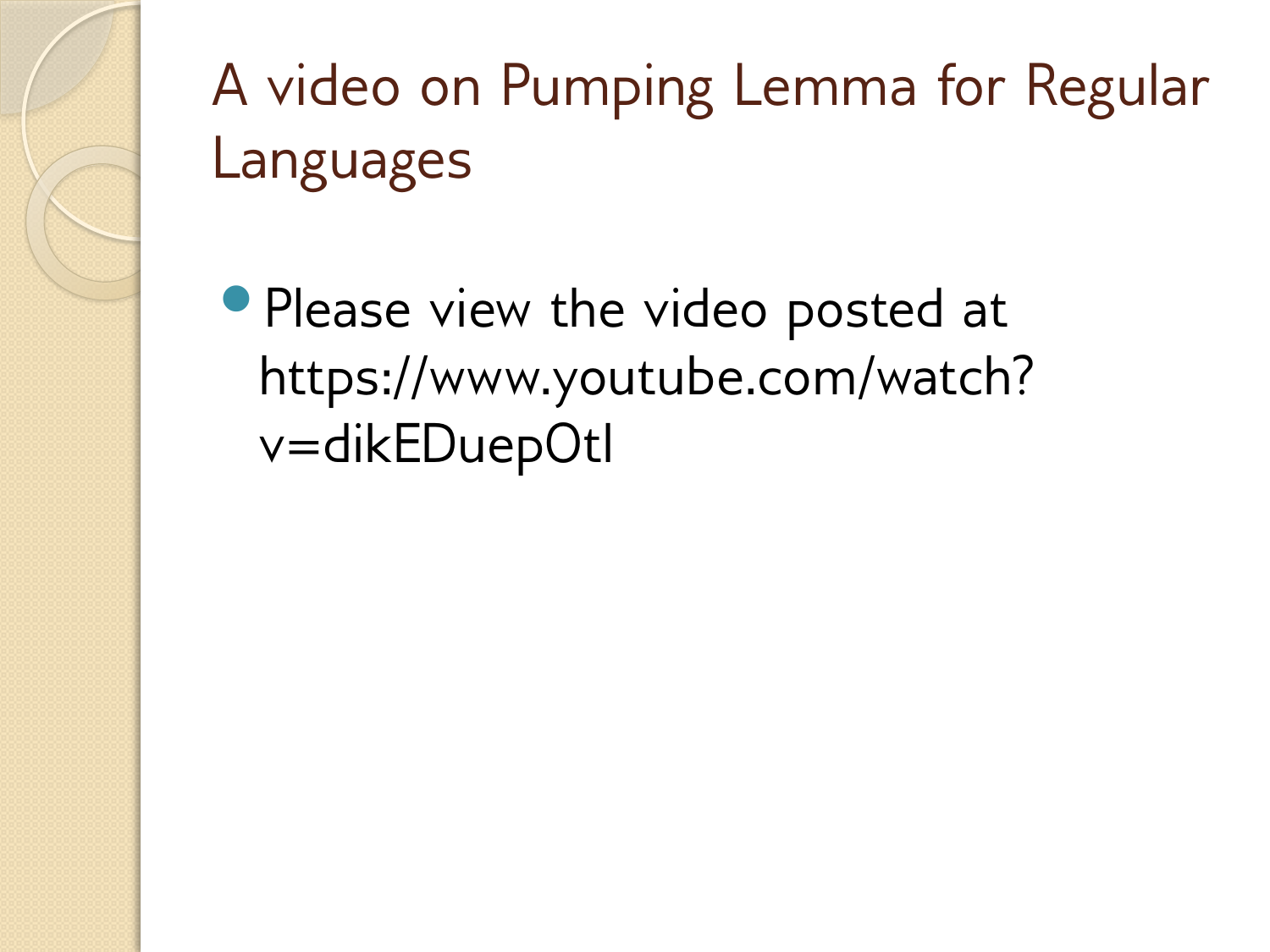

# A video on Pumping Lemma for Regular Languages
Please view the video posted at https://www.youtube.com/watch?v=dikEDuepOtI